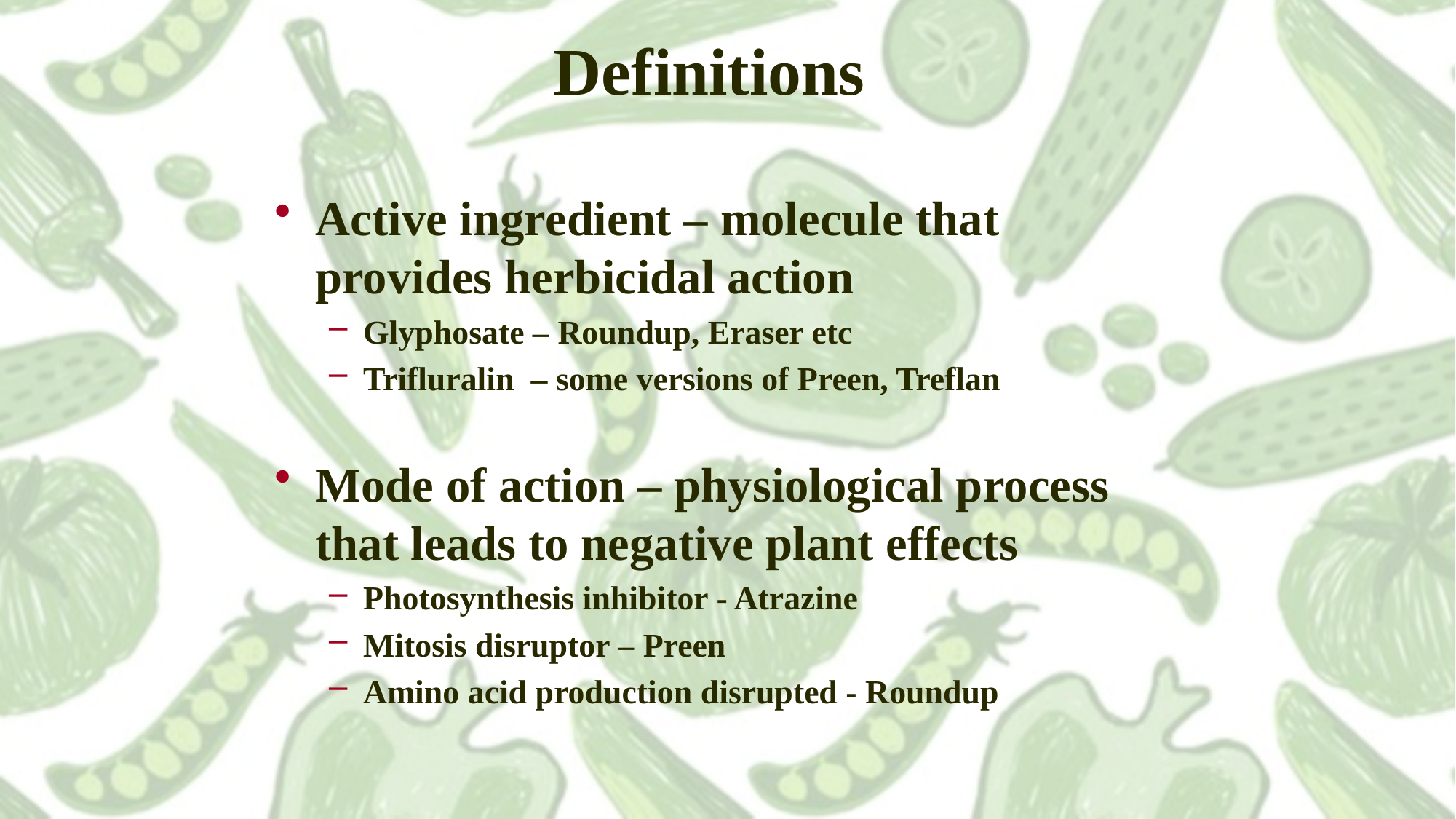

Definitions
Active ingredient – molecule that provides herbicidal action
Glyphosate – Roundup, Eraser etc
Trifluralin  – some versions of Preen, Treflan

Mode of action – physiological process that leads to negative plant effects
Photosynthesis inhibitor - Atrazine
Mitosis disruptor – Preen
Amino acid production disrupted - Roundup